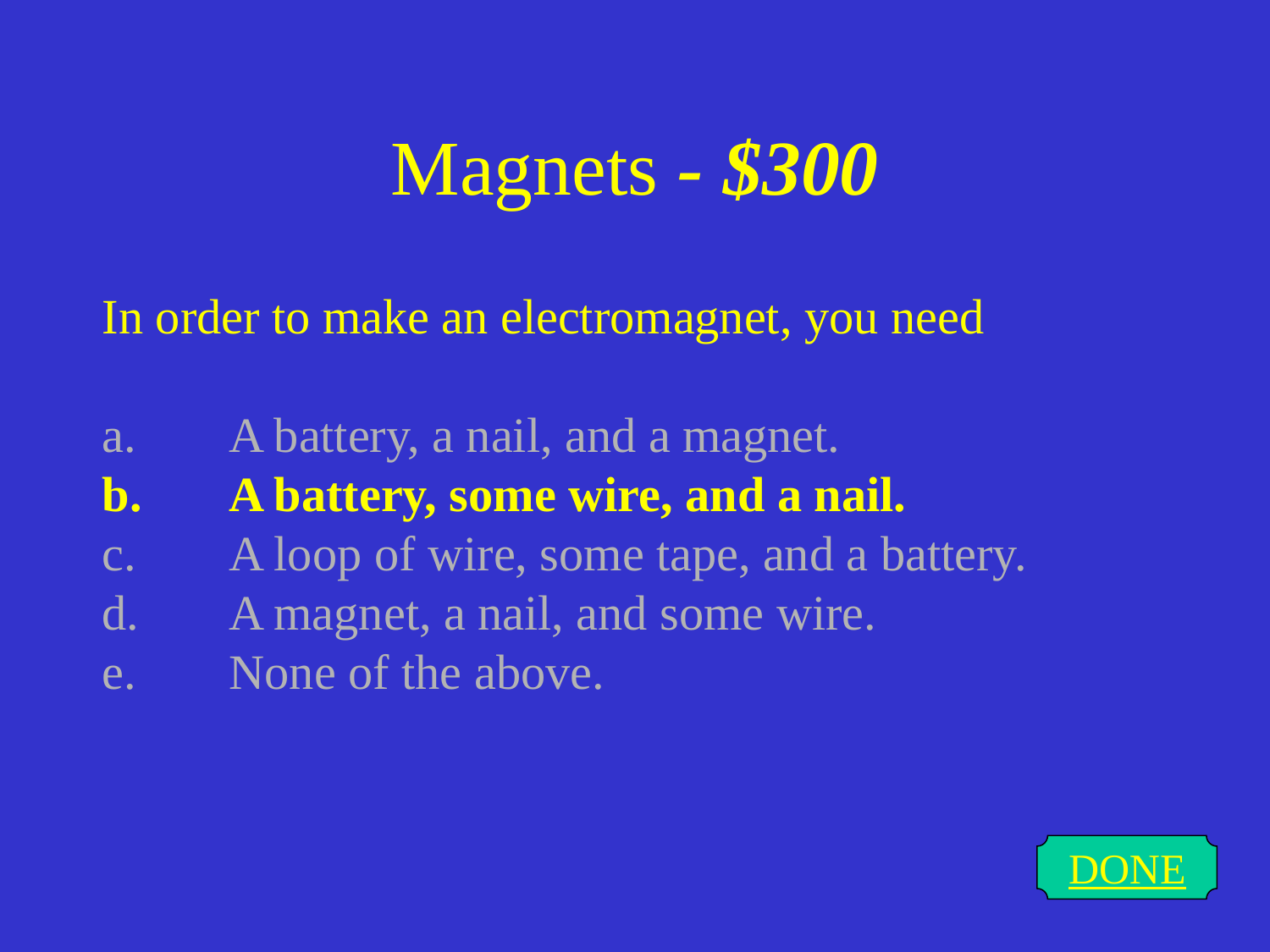

# Magnets - $300
In order to make an electromagnet, you need

a.	A battery, a nail, and a magnet.
b.	A battery, some wire, and a nail.
c.	A loop of wire, some tape, and a battery.
d.	A magnet, a nail, and some wire.
e.	None of the above.

DONE